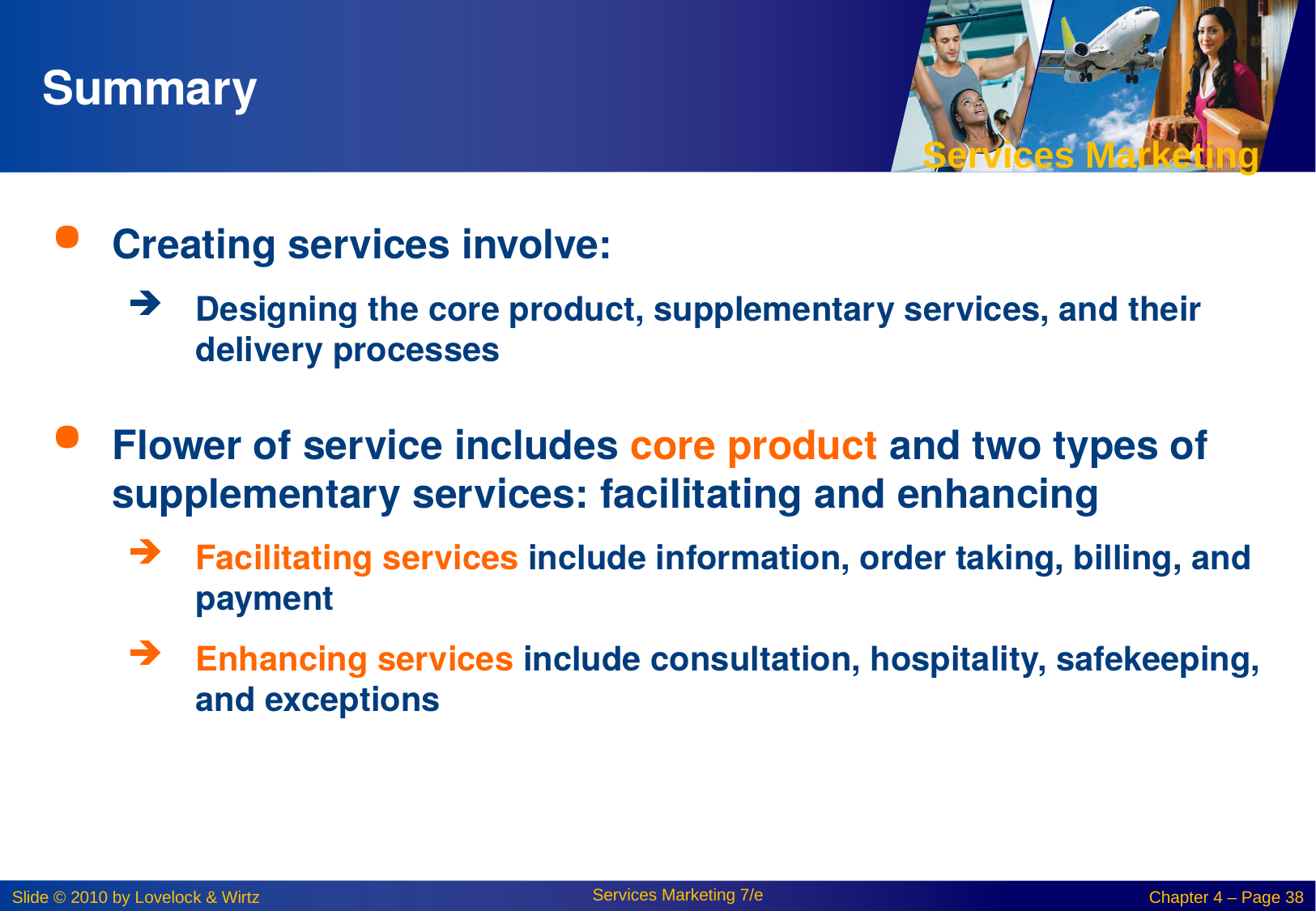

# Summary
Creating services involve:
Designing the core product, supplementary services, and their delivery processes
Flower of service includes core product and two types of supplementary services: facilitating and enhancing
Facilitating services include information, order taking, billing, and payment
Enhancing services include consultation, hospitality, safekeeping, and exceptions